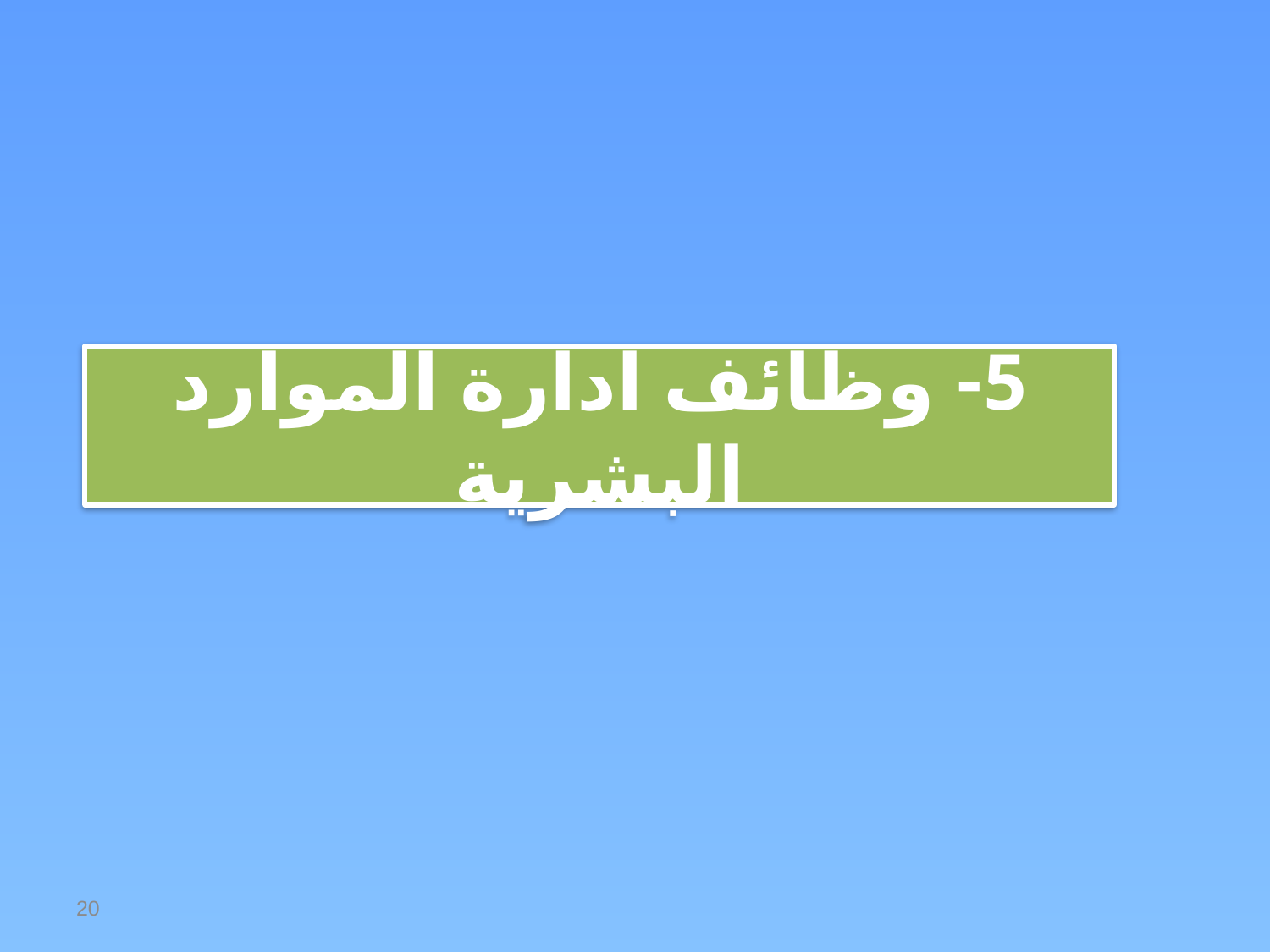

# 5- وظائف ادارة الموارد البشرية
20